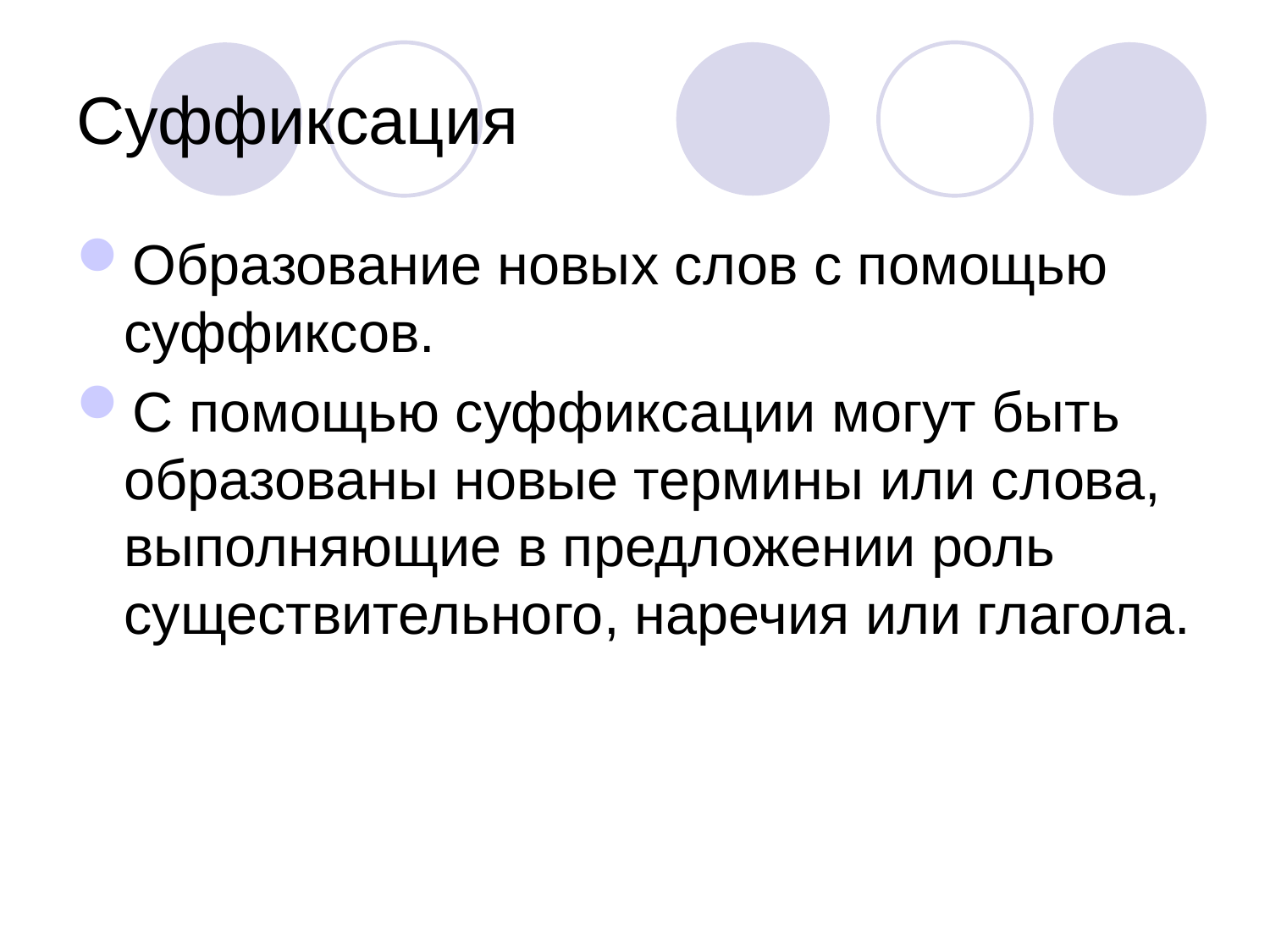

# Суффиксация
Образование новых слов с помощью суффиксов.
С помощью суффиксации могут быть образованы новые термины или слова, выполняющие в предложении роль существительного, наречия или глагола.